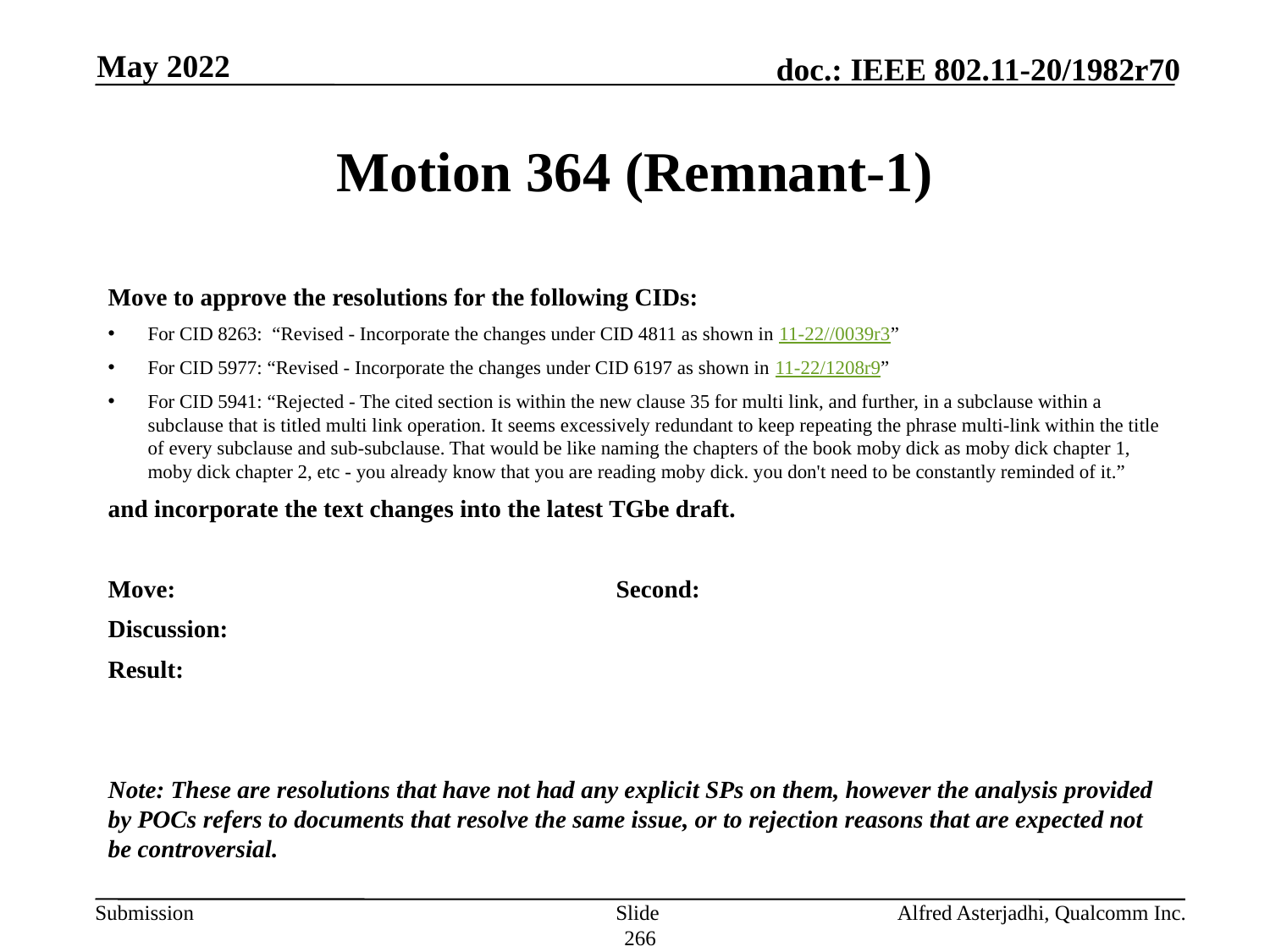

May 2022
# Motion 364 (Remnant-1)
Move to approve the resolutions for the following CIDs:
For CID 8263:  “Revised - Incorporate the changes under CID 4811 as shown in 11-22//0039r3”
For CID 5977: “Revised - Incorporate the changes under CID 6197 as shown in 11-22/1208r9”
For CID 5941: “Rejected - The cited section is within the new clause 35 for multi link, and further, in a subclause within a subclause that is titled multi link operation. It seems excessively redundant to keep repeating the phrase multi-link within the title of every subclause and sub-subclause. That would be like naming the chapters of the book moby dick as moby dick chapter 1, moby dick chapter 2, etc - you already know that you are reading moby dick. you don't need to be constantly reminded of it.”
and incorporate the text changes into the latest TGbe draft.

Move: 				Second:
Discussion:
Result:

Note: These are resolutions that have not had any explicit SPs on them, however the analysis provided by POCs refers to documents that resolve the same issue, or to rejection reasons that are expected not be controversial.

Slide 266
Alfred Asterjadhi, Qualcomm Inc.